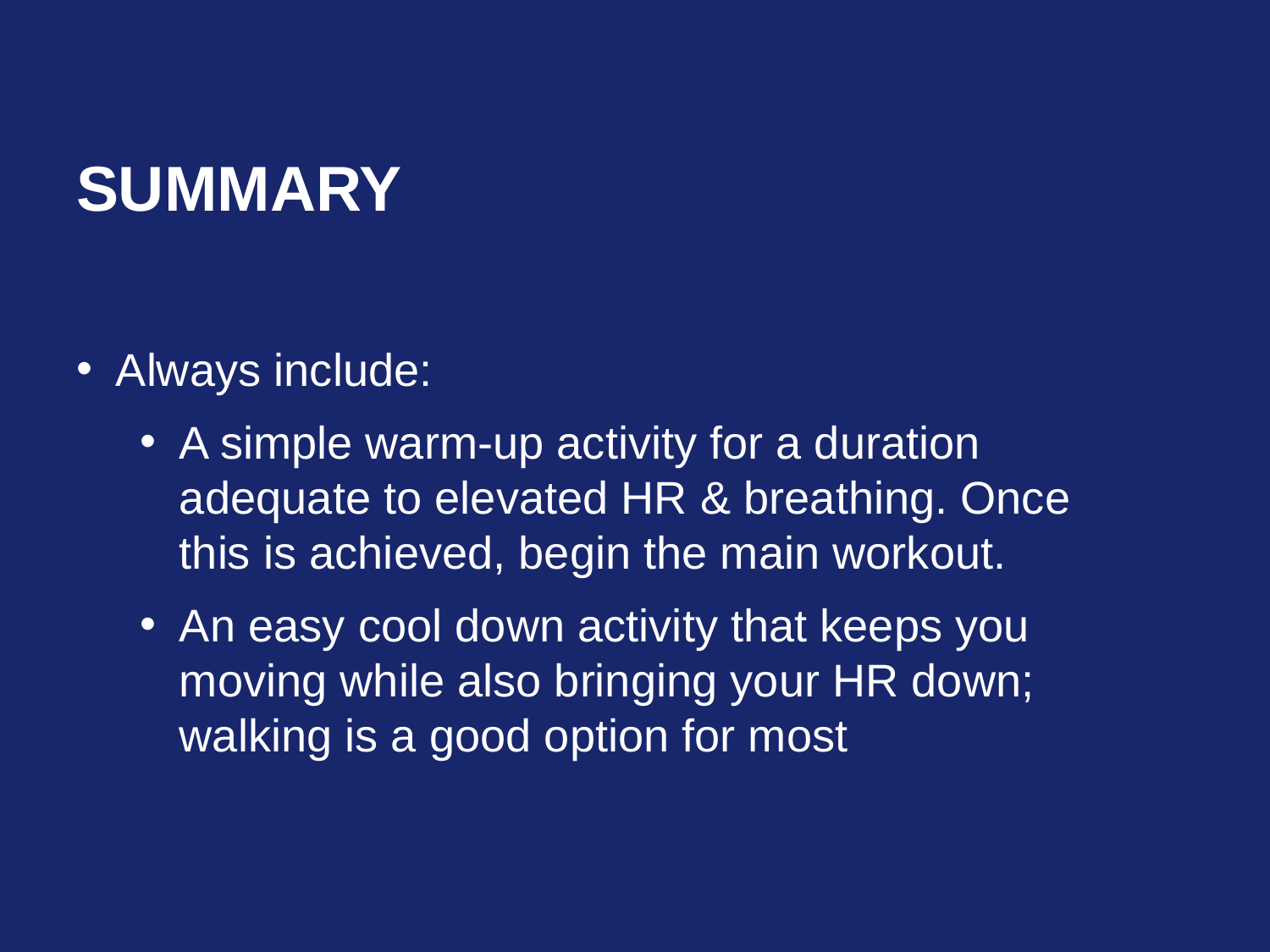

# Summary
Always include:
A simple warm-up activity for a duration adequate to elevated HR & breathing. Once this is achieved, begin the main workout.
An easy cool down activity that keeps you moving while also bringing your HR down; walking is a good option for most